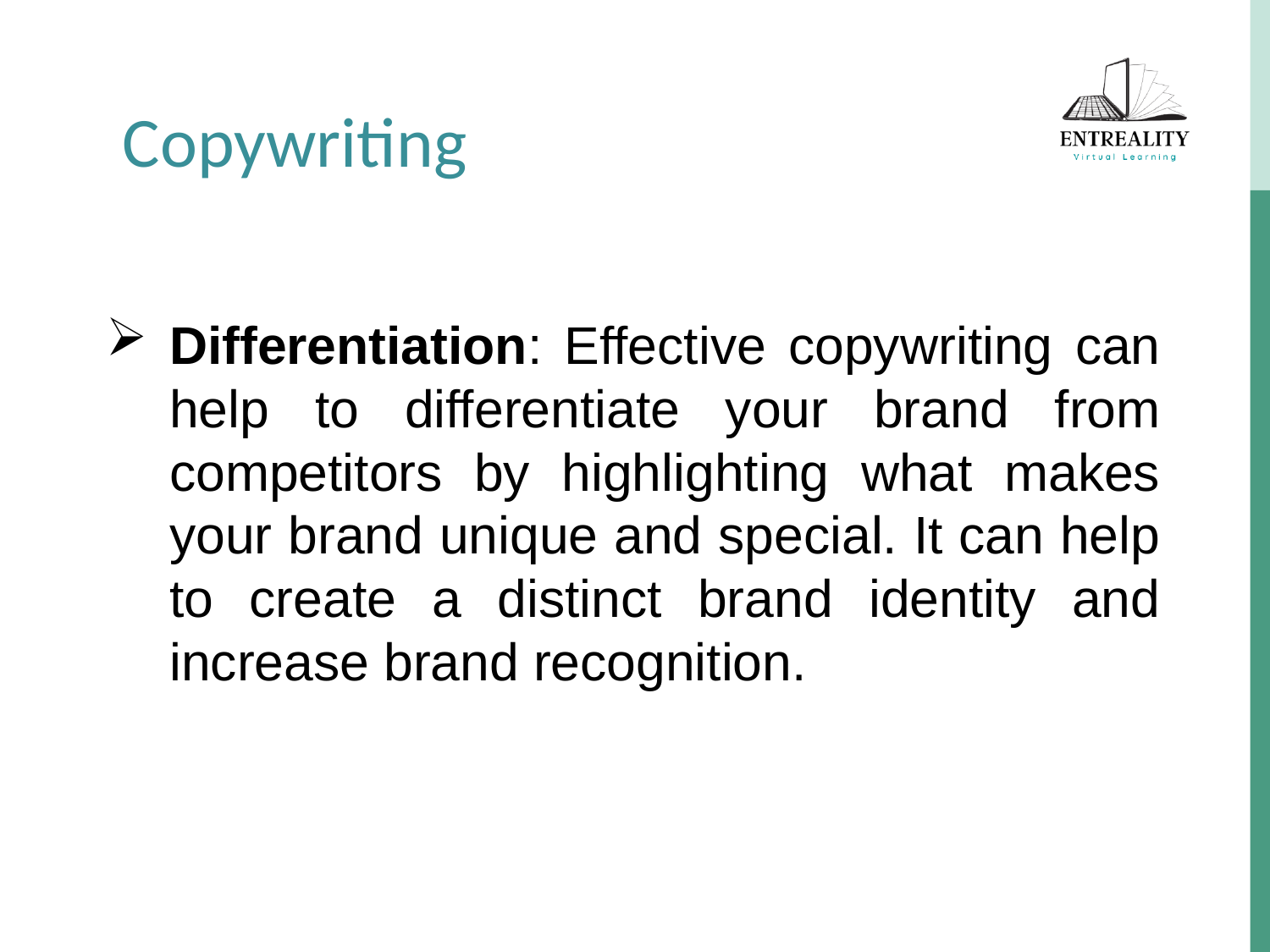

Copywriting
Differentiation: Effective copywriting can help to differentiate your brand from competitors by highlighting what makes your brand unique and special. It can help to create a distinct brand identity and increase brand recognition.